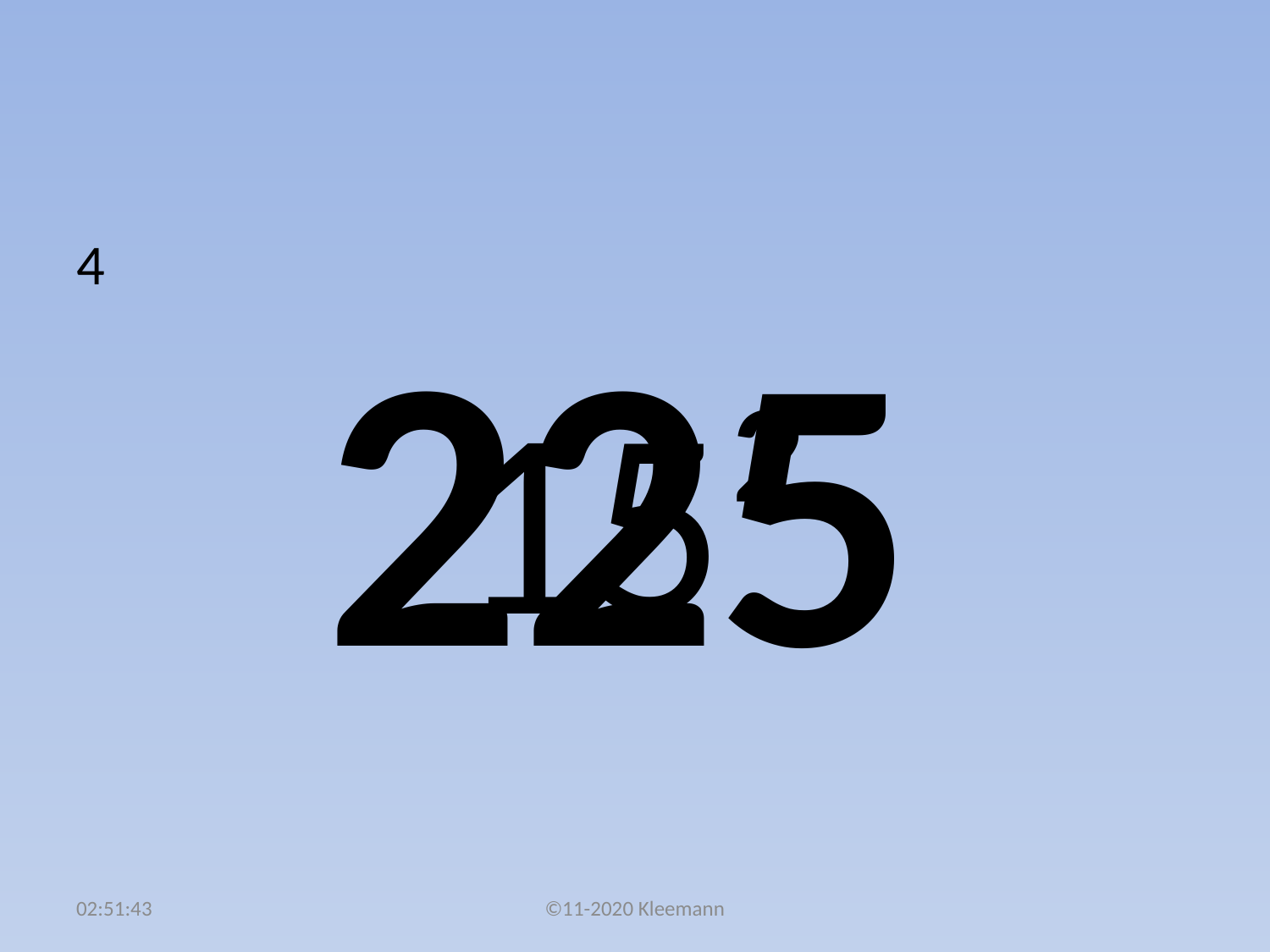

#
4
15²
225
02:51:43
©11-2020 Kleemann